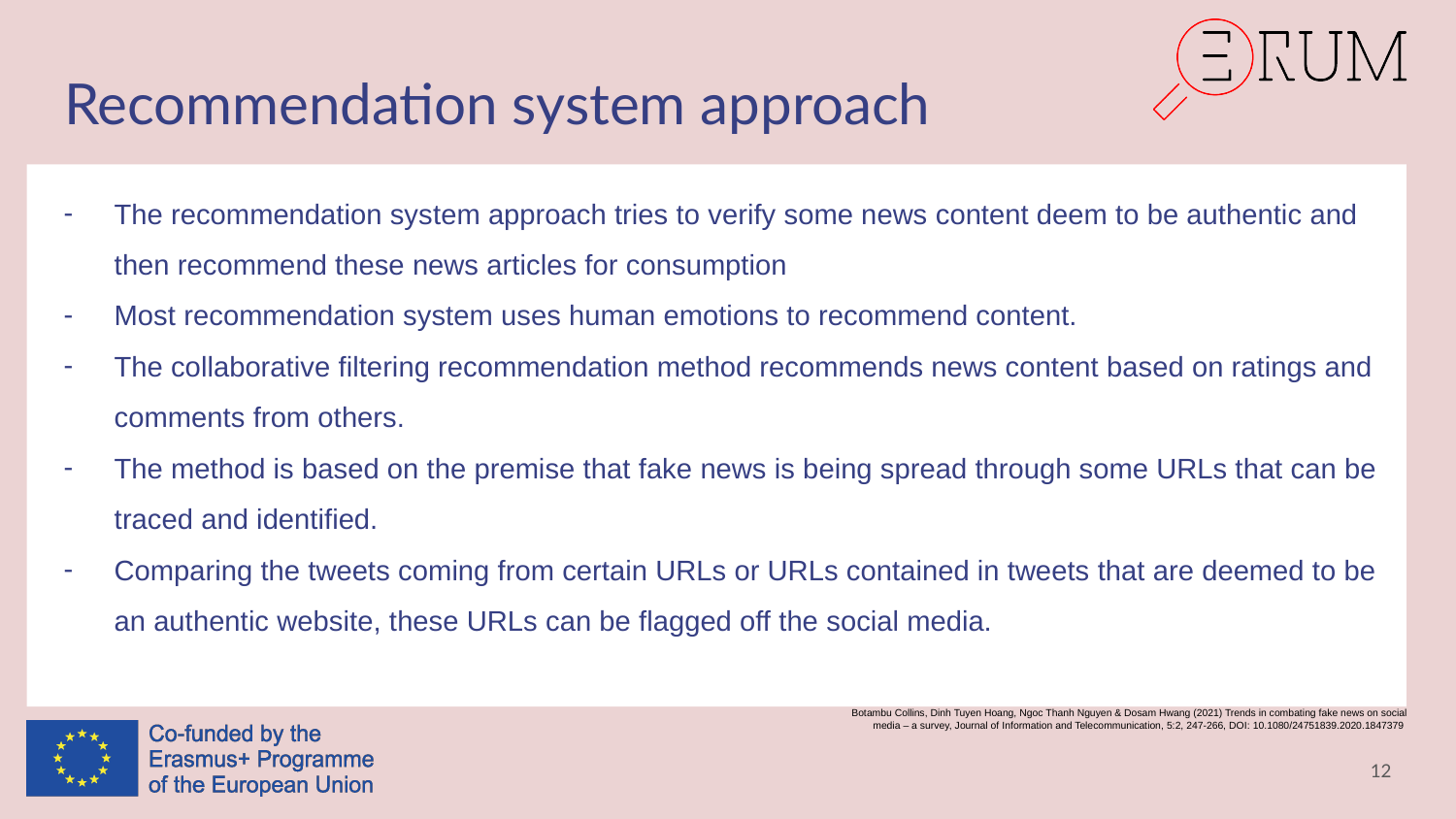

# Recommendation system approach
The recommendation system approach tries to verify some news content deem to be authentic and then recommend these news articles for consumption
Most recommendation system uses human emotions to recommend content.
The collaborative filtering recommendation method recommends news content based on ratings and comments from others.
The method is based on the premise that fake news is being spread through some URLs that can be traced and identified.
Comparing the tweets coming from certain URLs or URLs contained in tweets that are deemed to be an authentic website, these URLs can be flagged off the social media.
Botambu Collins, Dinh Tuyen Hoang, Ngoc Thanh Nguyen & Dosam Hwang (2021) Trends in combating fake news on social media – a survey, Journal of Information and Telecommunication, 5:2, 247-266, DOI: 10.1080/24751839.2020.1847379
12